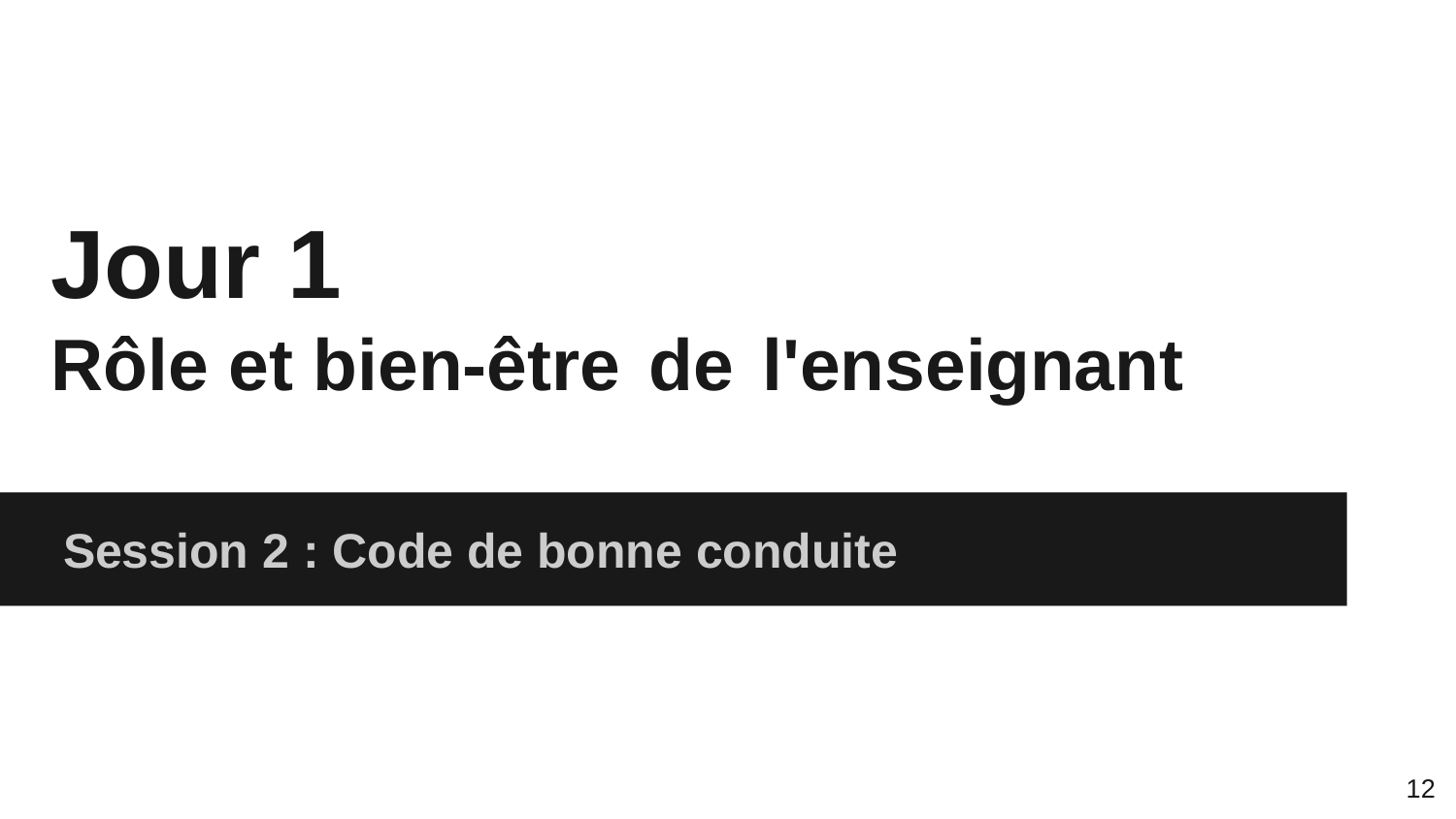

# Jour 1
Rôle et bien-être  de  l'enseignant
Session 2 : Code de bonne conduite
12